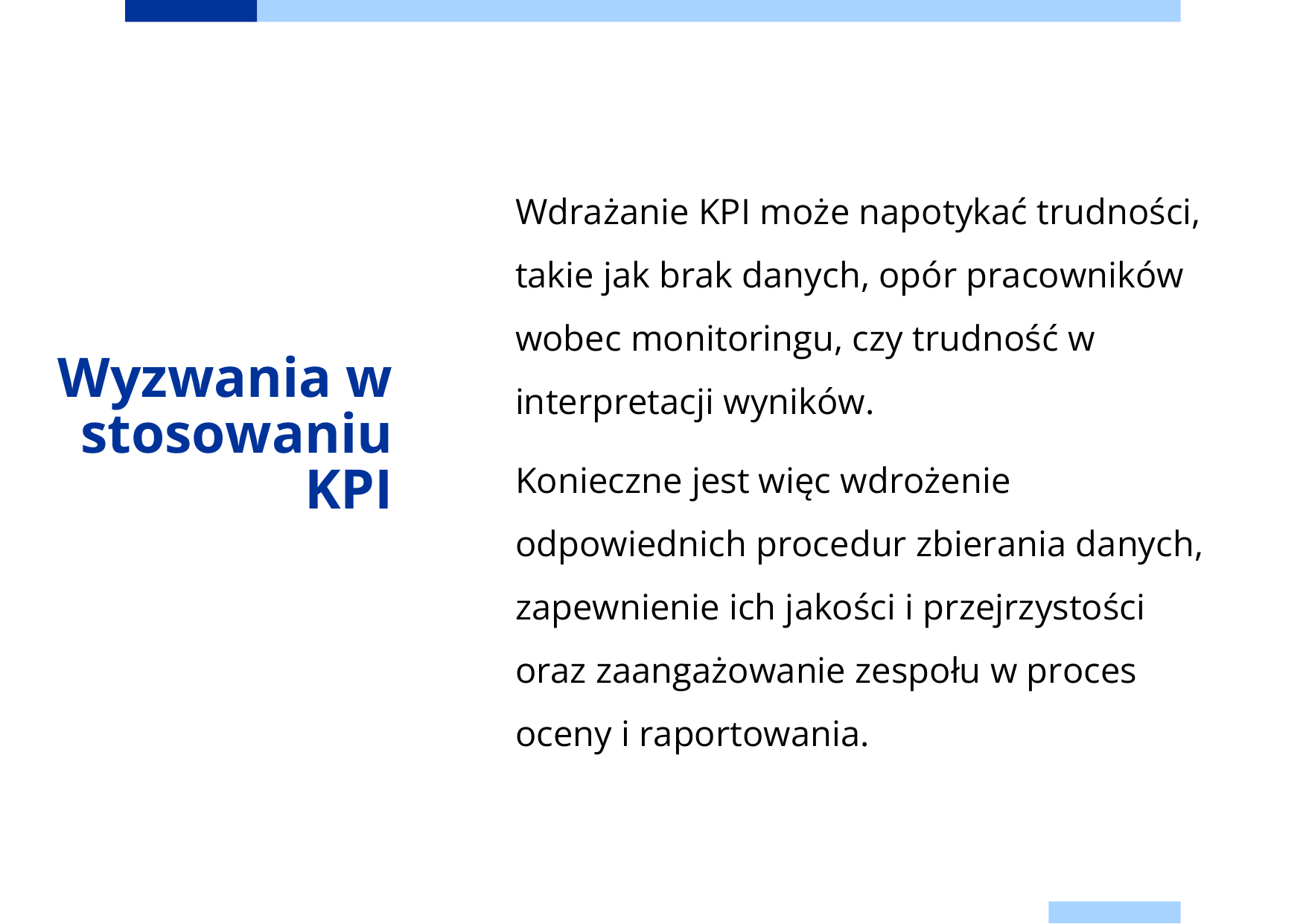

# Wyzwania w stosowaniu KPI
Wdrażanie KPI może napotykać trudności, takie jak brak danych, opór pracowników wobec monitoringu, czy trudność w interpretacji wyników.
Konieczne jest więc wdrożenie odpowiednich procedur zbierania danych, zapewnienie ich jakości i przejrzystości oraz zaangażowanie zespołu w proces oceny i raportowania.